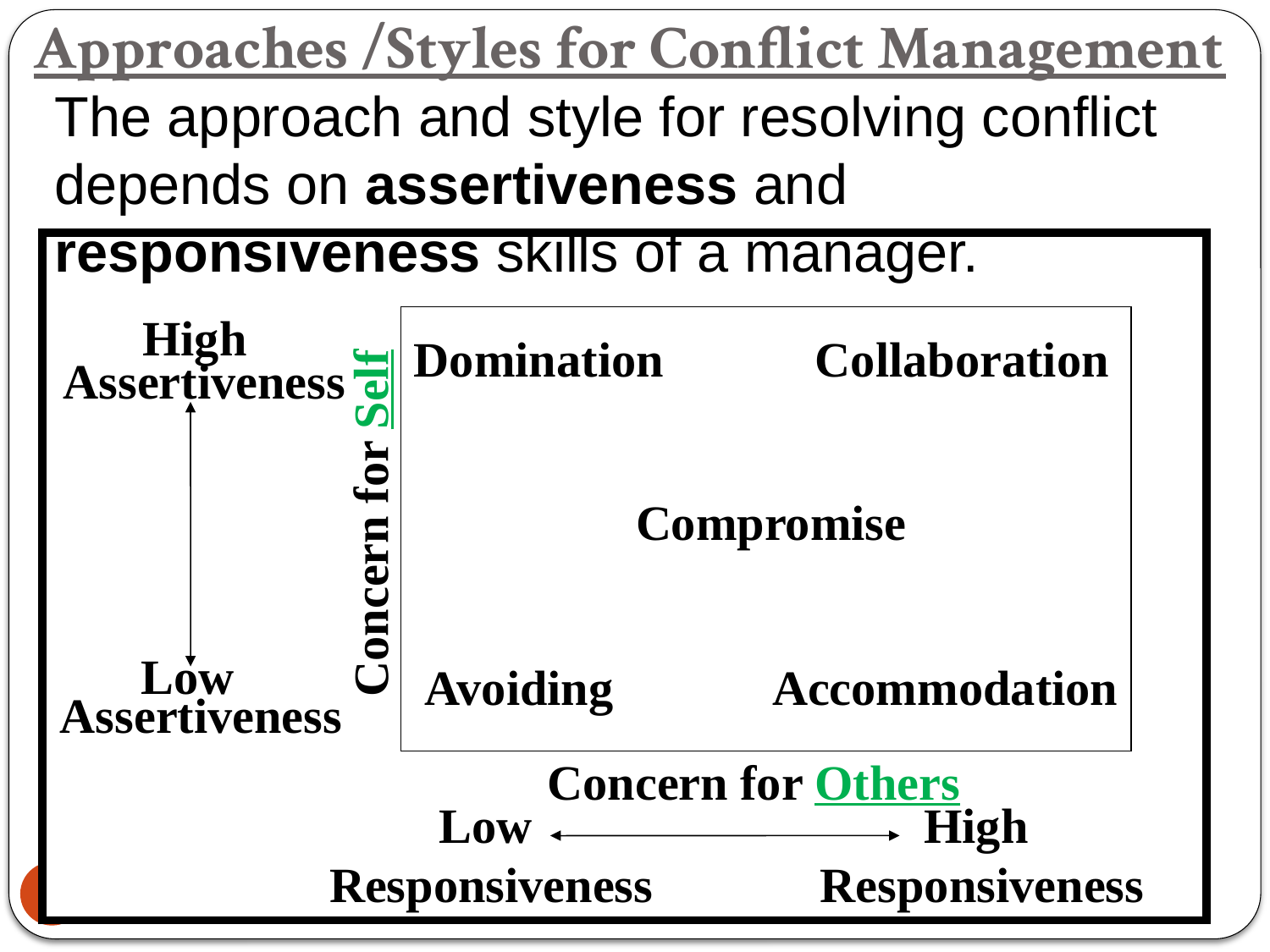

Approaches /Styles for Conflict Management
The approach and style for resolving conflict depends on assertiveness and responsiveness skills of a manager.

               High
Assertiveness

Domination
 Collaboration

 Compromise
Concern for Self
              Low
Assertiveness
 Avoiding
 Accommodation
 Concern for Others
Low
Responsiveness
High
Responsiveness

30